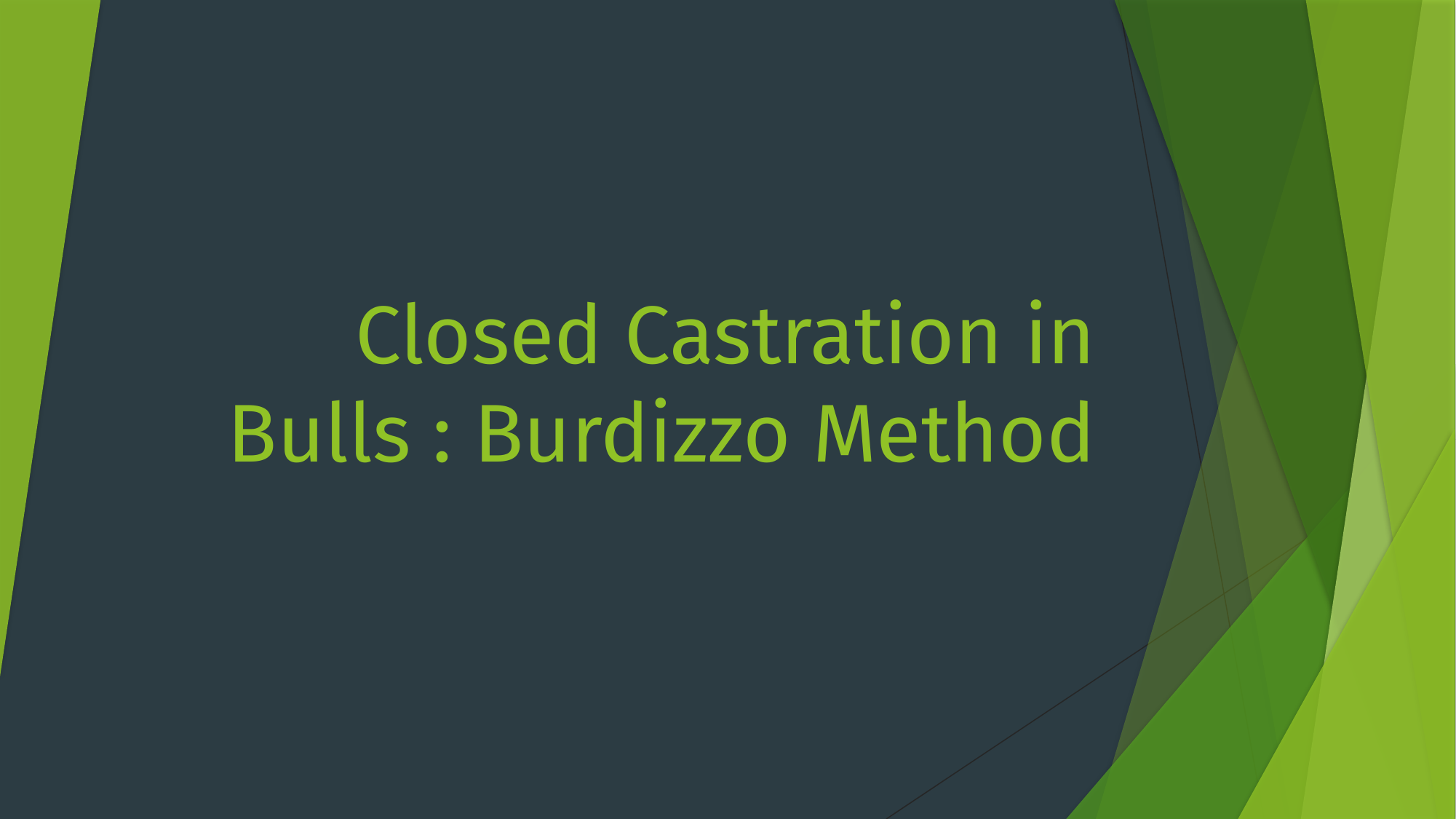

# Closed Castration in Bulls : Burdizzo Method